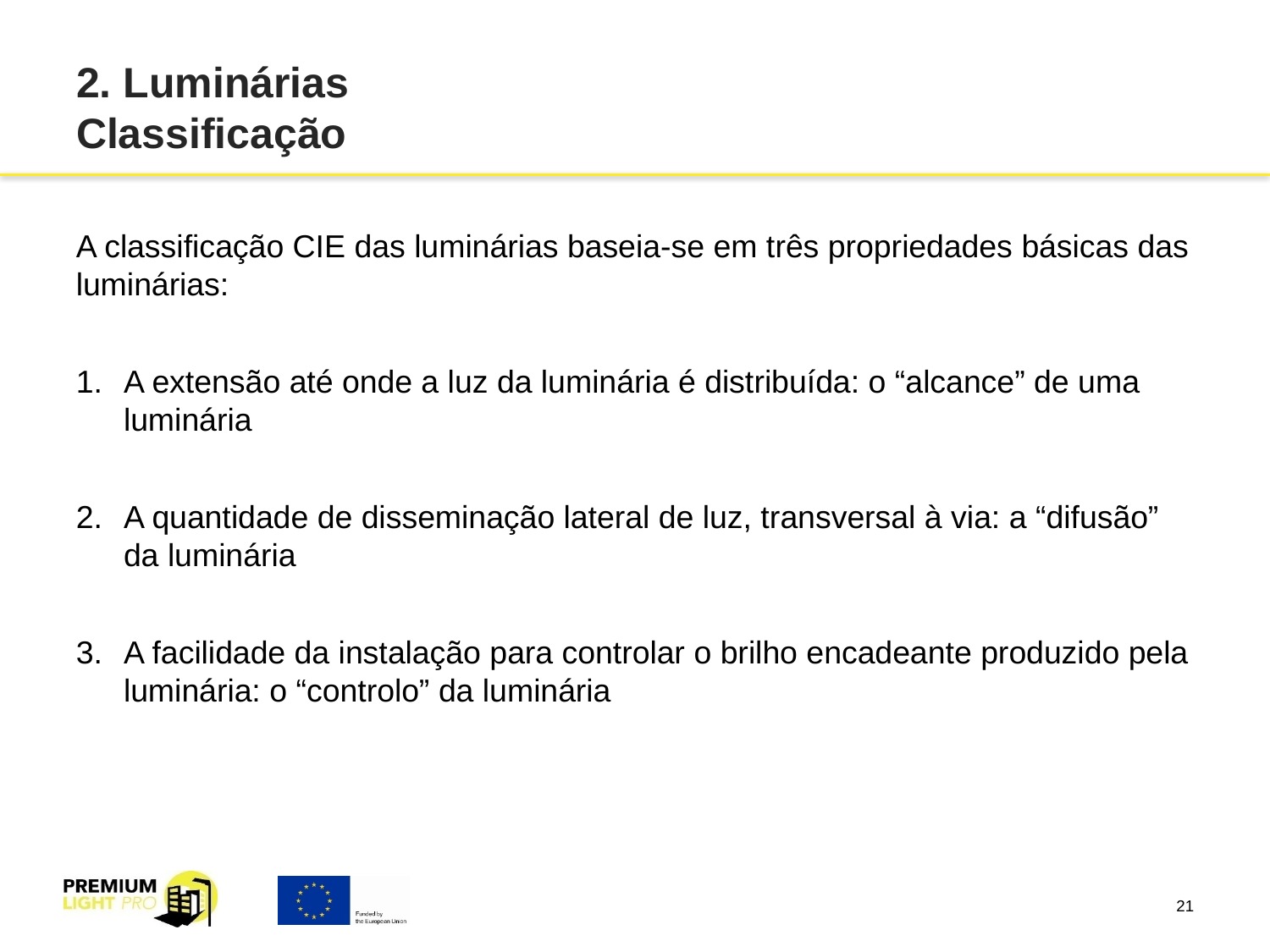

# 2. Luminárias Classificação
A classificação CIE das luminárias baseia-se em três propriedades básicas das luminárias:

A extensão até onde a luz da luminária é distribuída: o “alcance” de uma luminária

A quantidade de disseminação lateral de luz, transversal à via: a “difusão” da luminária

A facilidade da instalação para controlar o brilho encadeante produzido pela luminária: o “controlo” da luminária